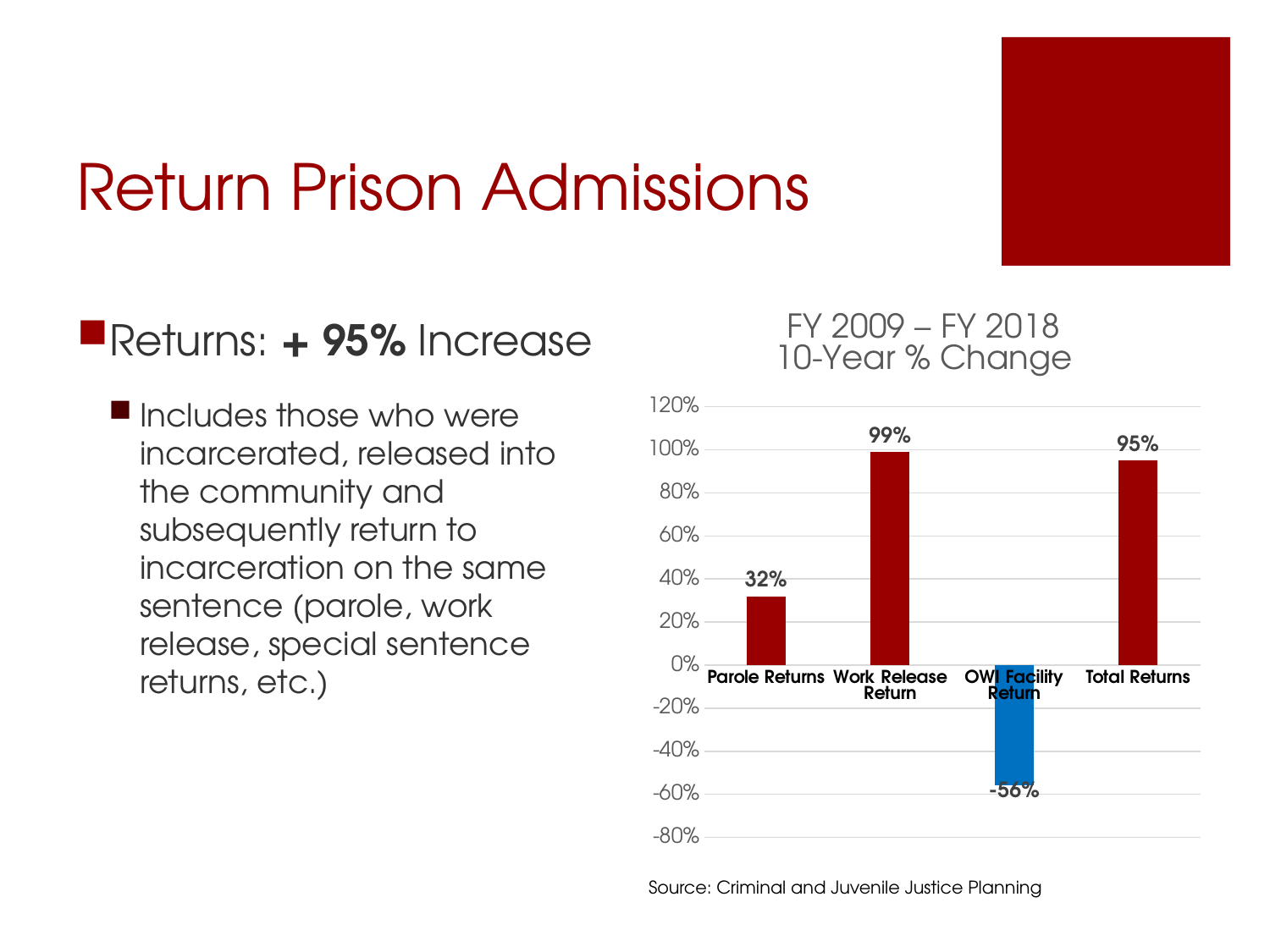

# Return Prison Admissions

### Chart: FY 2009 – FY 2018
10-Year % Change

| Category | 10-Year % Change |
|---|---|
| Parole Returns | 0.32 |
| Work Release Return | 0.99 |
| OWI Facility Return | -0.56 |
| Total Returns | 0.95 |
Returns: + 95% Increase
Includes those who were incarcerated, released into the community and subsequently return to incarceration on the same sentence (parole, work release, special sentence returns, etc.)

Source: Criminal and Juvenile Justice Planning